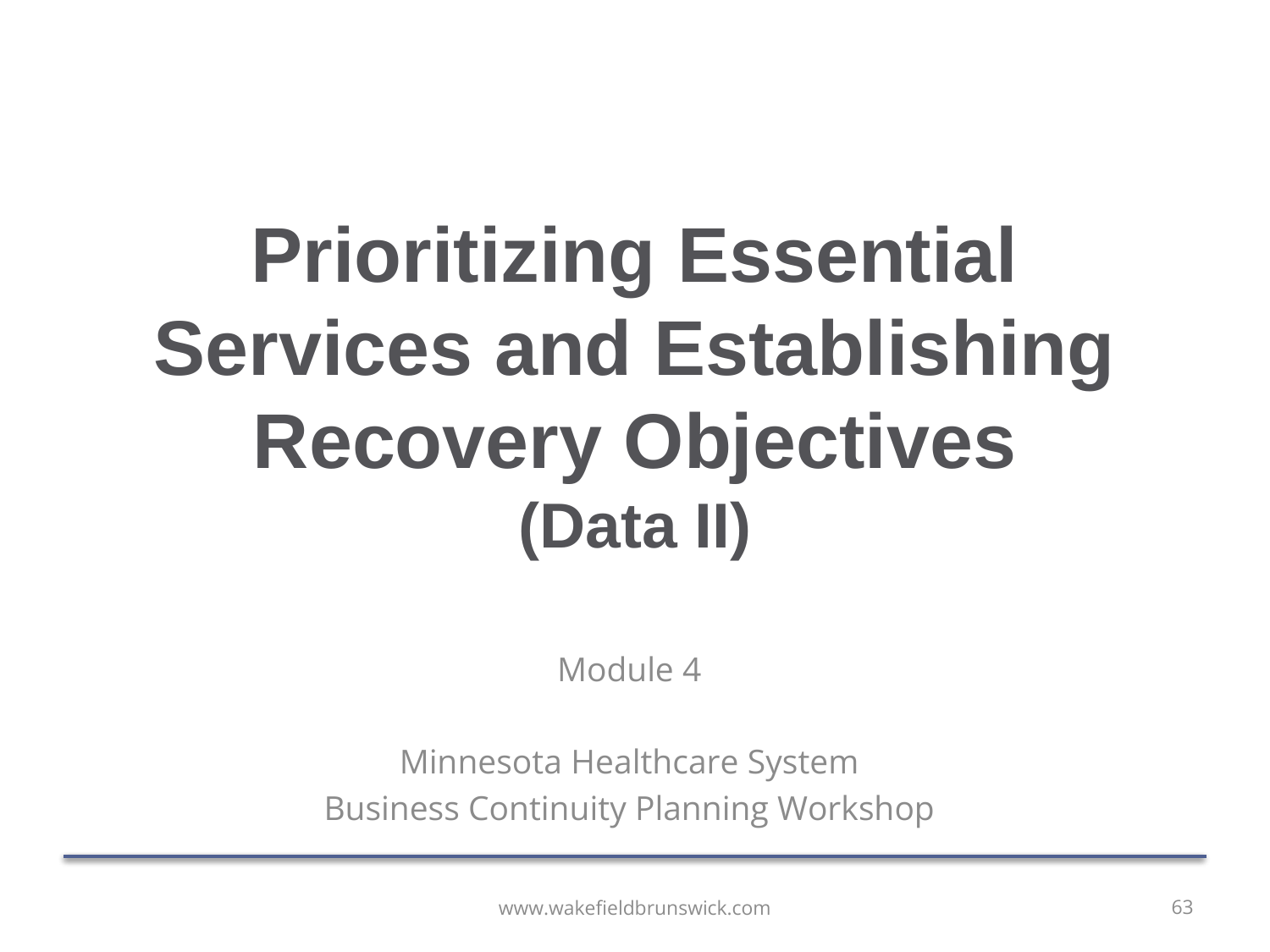

# Prioritizing Essential Services and Establishing Recovery Objectives (Data II)
Module 4

Minnesota Healthcare System
Business Continuity Planning Workshop
www.wakefieldbrunswick.com
63